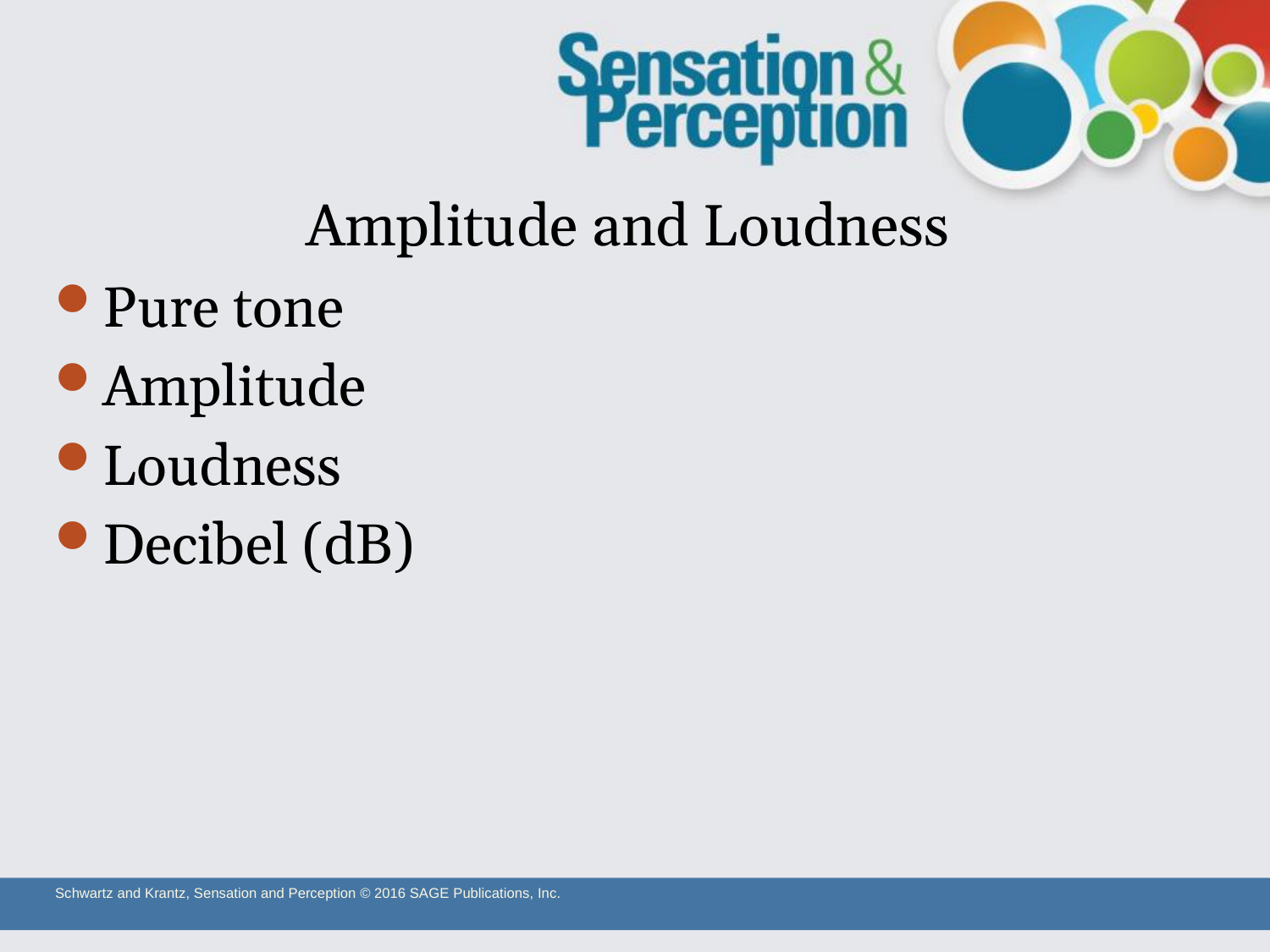

# Amplitude and Loudness
Pure tone
Amplitude
Loudness
Decibel (dB)
Schwartz and Krantz, Sensation and Perception © 2016 SAGE Publications, Inc.